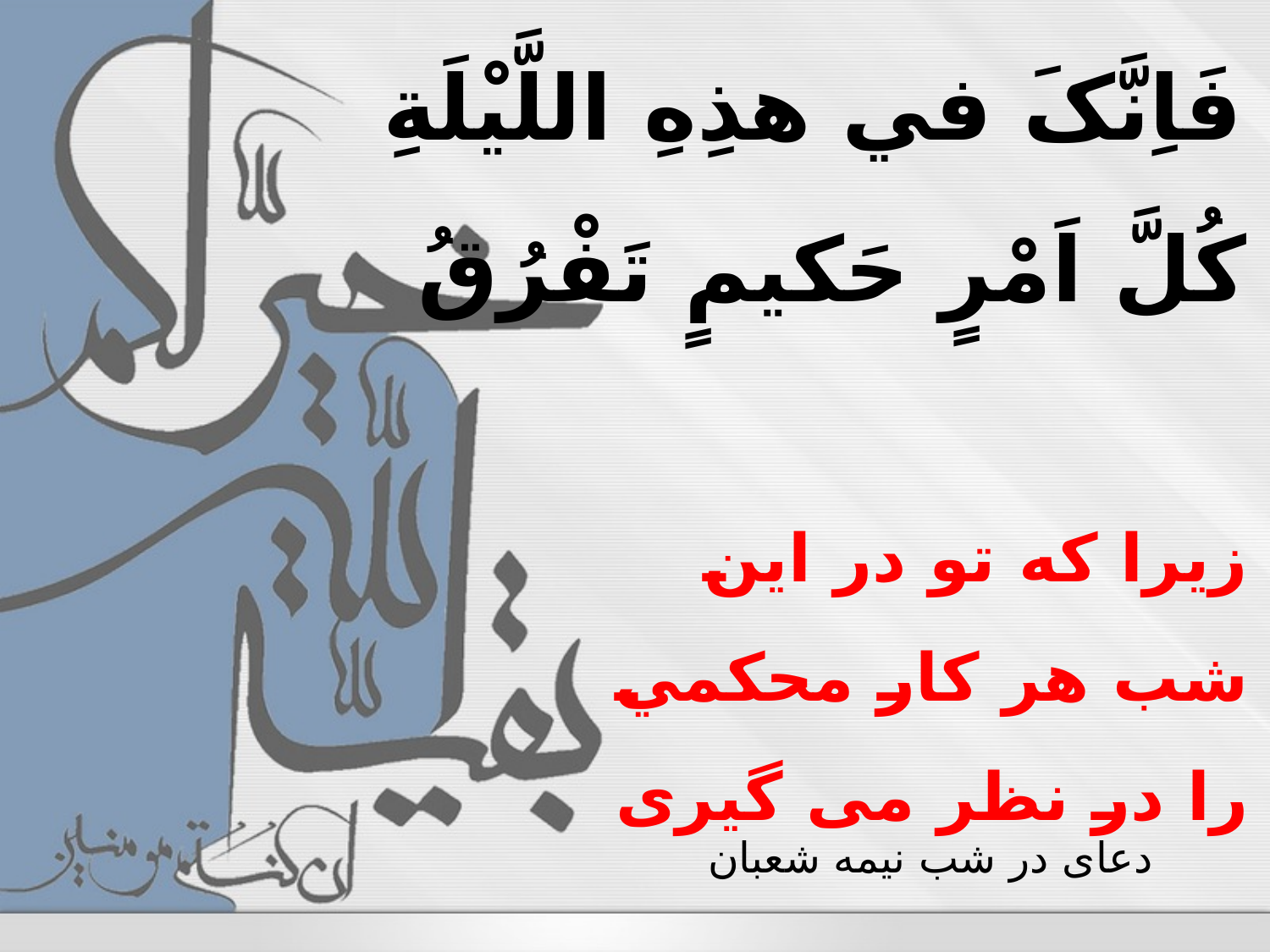

فَاِنَّکَ في هذِهِ اللَّيْلَةِ
کُلَّ اَمْرٍ حَکيمٍ تَفْرُقُ
زیرا که تو در این شب هر کار محکمي را در نظر می گیری